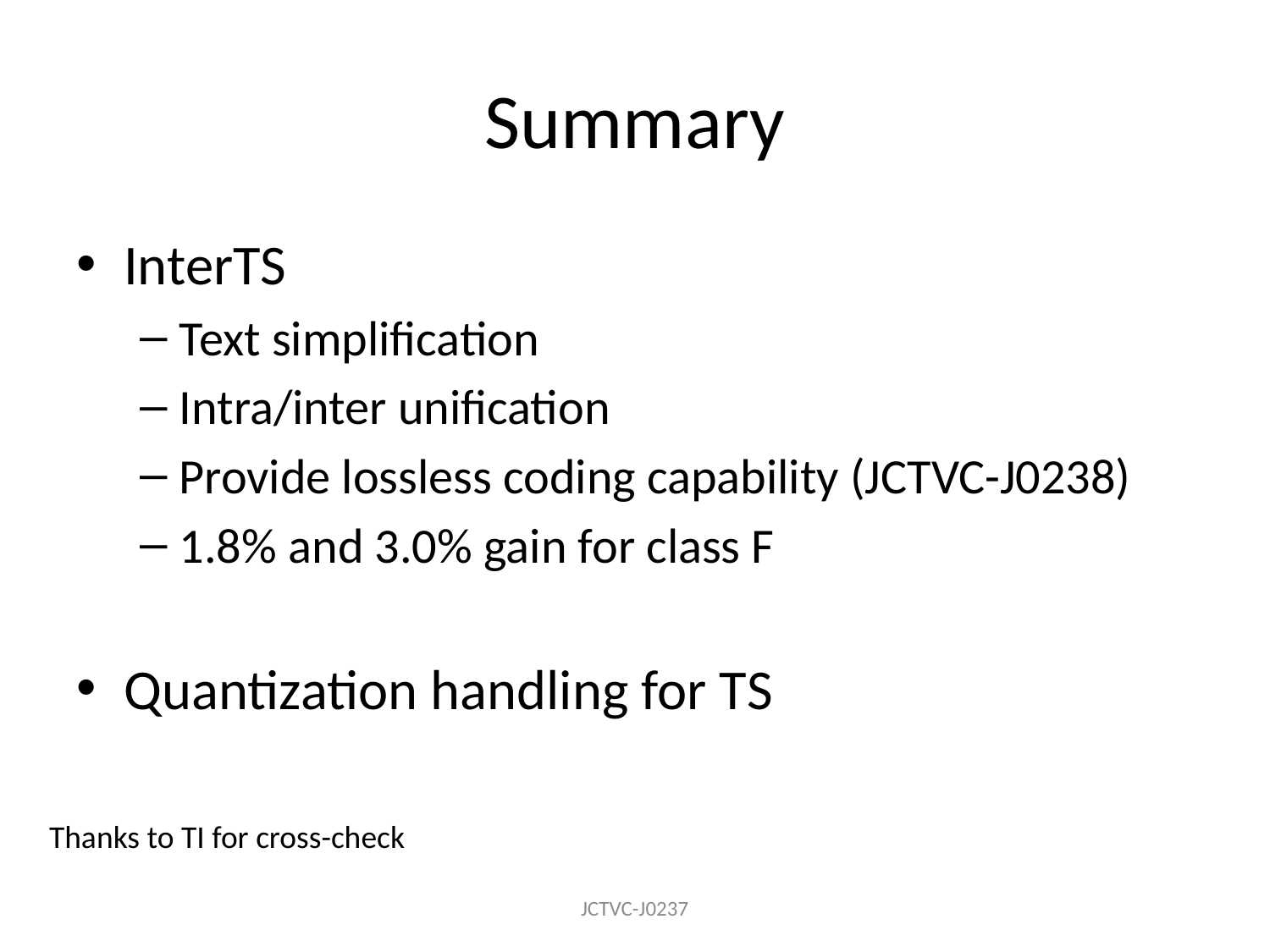

# Summary
InterTS
Text simplification
Intra/inter unification
Provide lossless coding capability (JCTVC-J0238)
1.8% and 3.0% gain for class F

Quantization handling for TS
Thanks to TI for cross-check
JCTVC-J0237